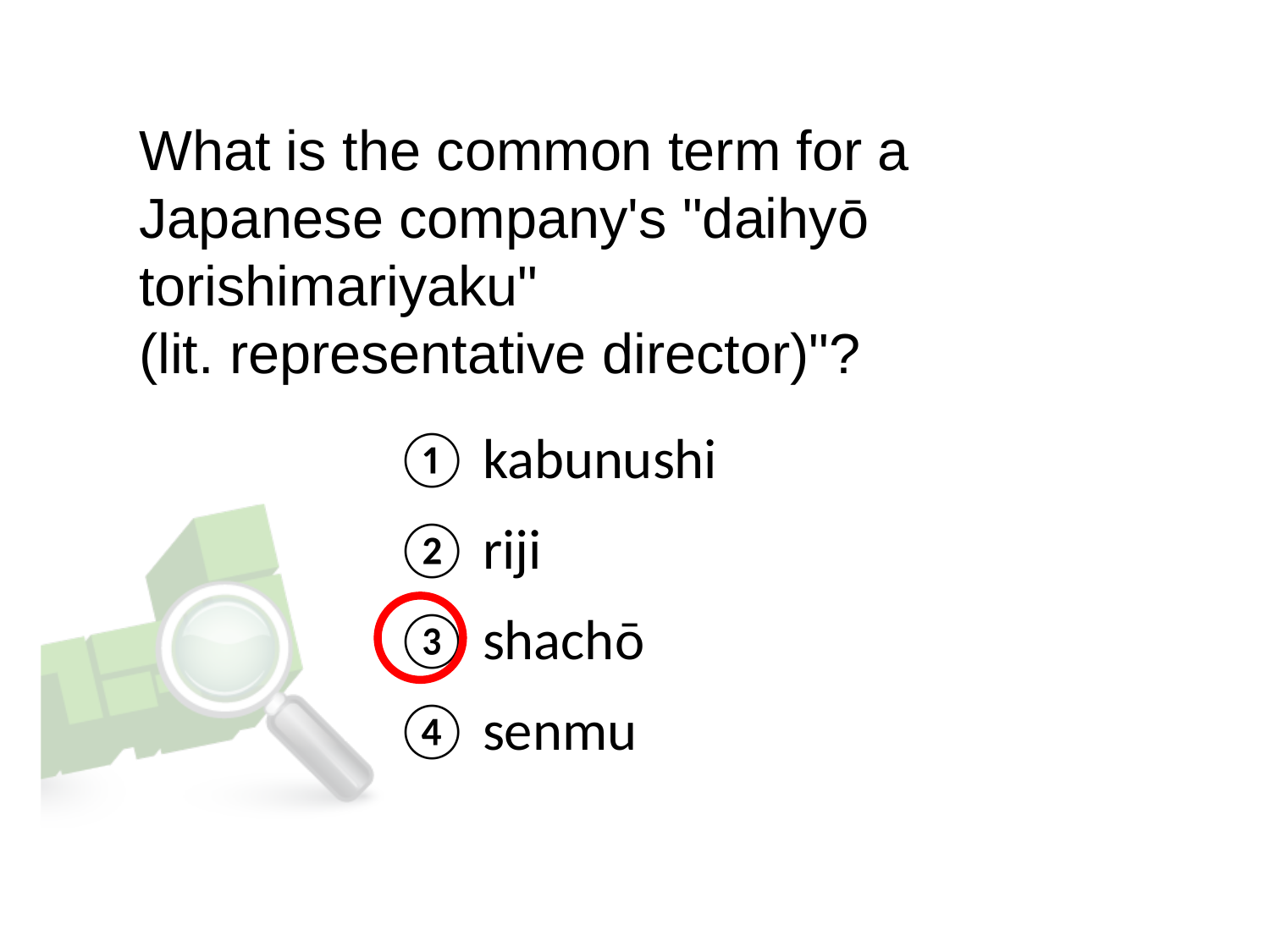

# What is the common term for a Japanese company's "daihyō torishimariyaku" (lit. representative director)"?
① kabunushi
② riji
③ shachō
④ senmu